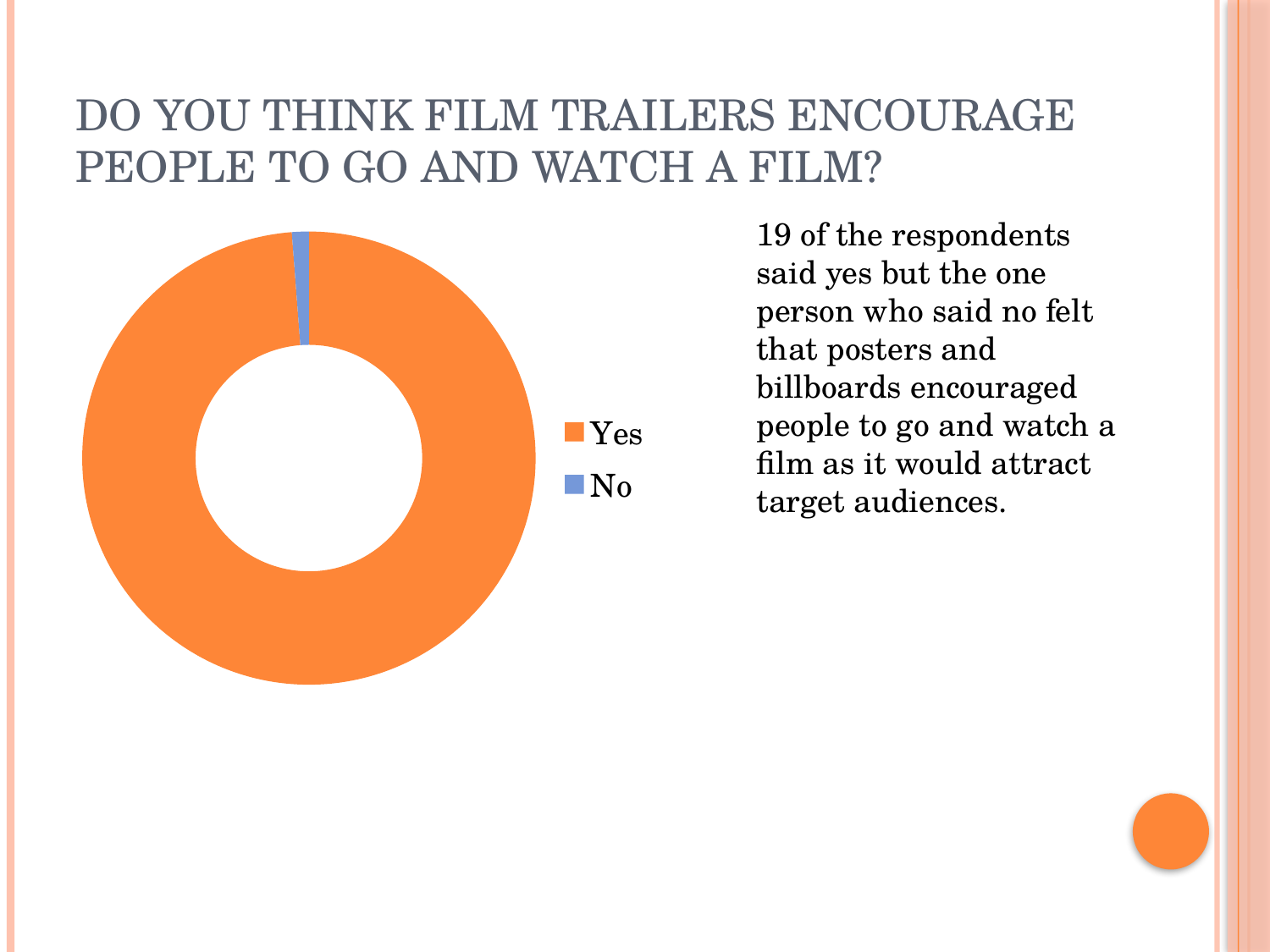

# Do you think film trailers encourage people to go and watch a film?
19 of the respondents said yes but the one person who said no felt that posters and billboards encouraged people to go and watch a film as it would attract target audiences.

### Chart

| Category | Sales |
|---|---|
| Yes | 8.200000000000001 |
| No | 0.1 |